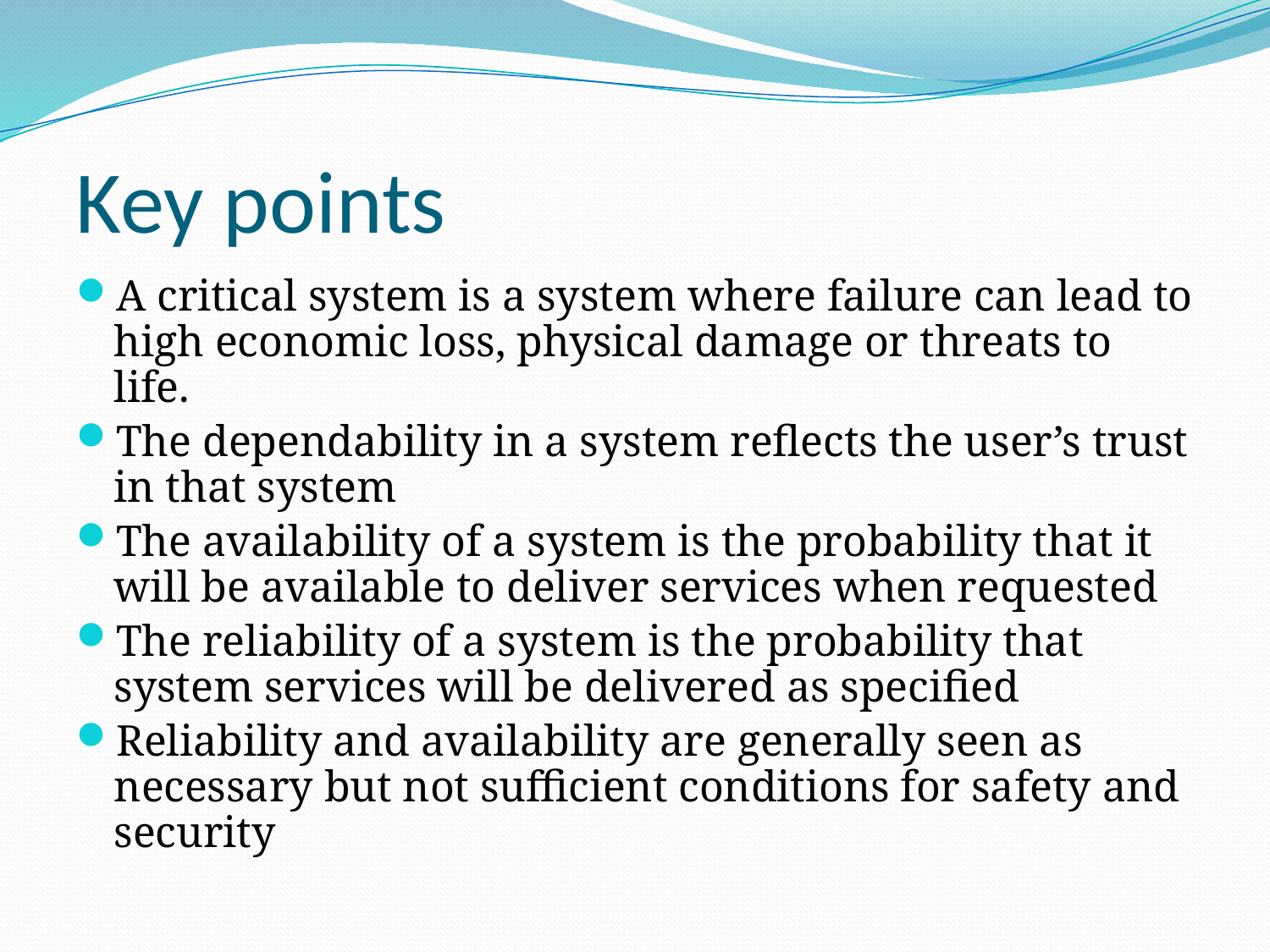

# Key points
A critical system is a system where failure can lead to high economic loss, physical damage or threats to life.
The dependability in a system reflects the user’s trust in that system
The availability of a system is the probability that it will be available to deliver services when requested
The reliability of a system is the probability that system services will be delivered as specified
Reliability and availability are generally seen as necessary but not sufficient conditions for safety and security